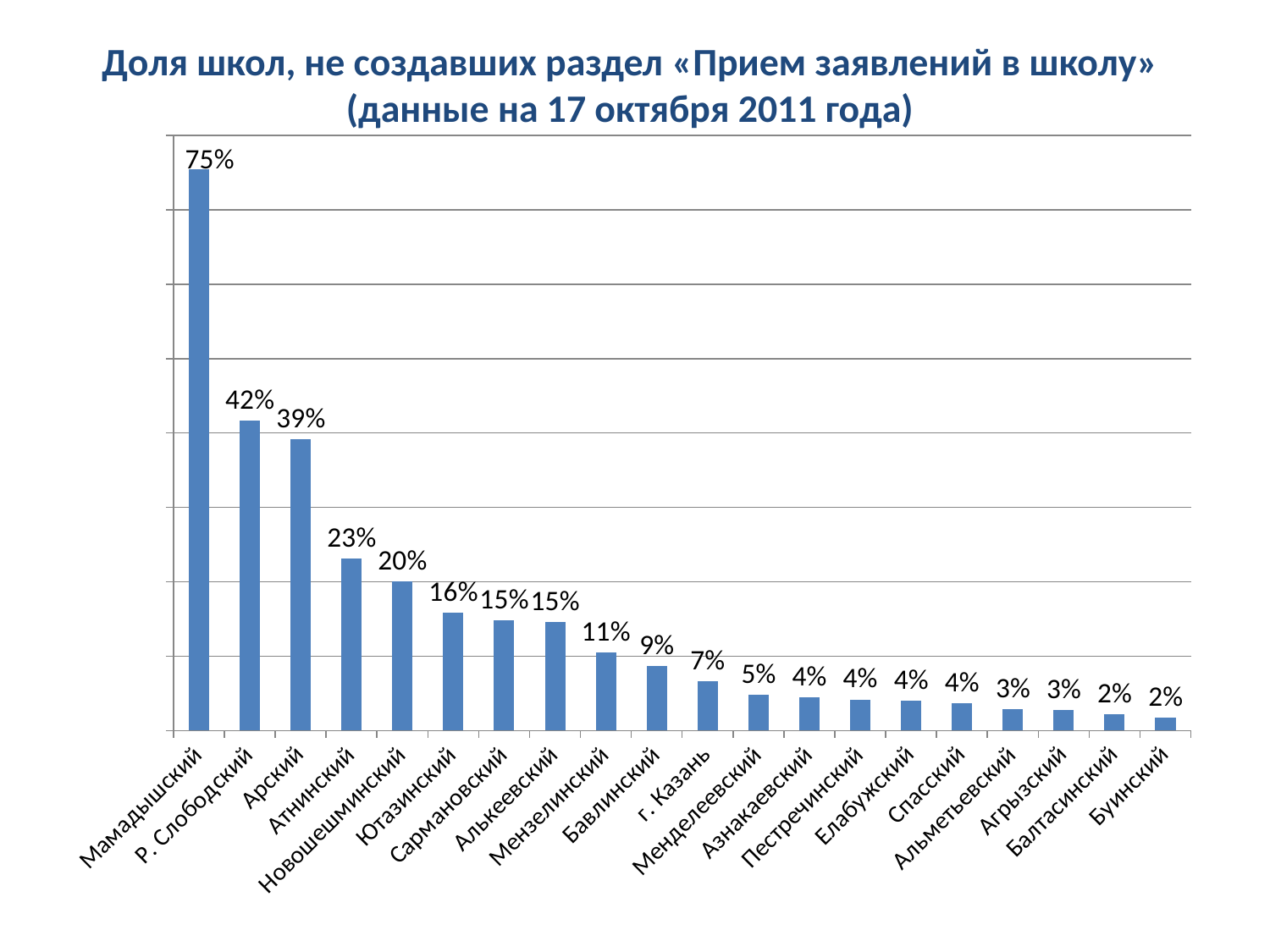

Доля школ, не создавших раздел «Прием заявлений в школу»
(данные на 17 октября 2011 года)

### Chart

| Category | Доля школ, не создавших раздел |
|---|---|
| Мамадышский | 0.7540983606557377 |
| Р. Слободский | 0.4166666666666667 |
| Арский | 0.3917525773195876 |
| Атнинский | 0.23076923076923078 |
| Новошешминский | 0.2 |
| Ютазинский | 0.15789473684210525 |
| Сармановский | 0.14814814814814814 |
| Алькеевский | 0.14634146341463414 |
| Мензелинский | 0.10526315789473684 |
| Бавлинский | 0.08695652173913043 |
| г. Казань | 0.06666666666666667 |
| Менделеевский | 0.047619047619047616 |
| Азнакаевский | 0.044444444444444446 |
| Пестречинский | 0.041666666666666664 |
| Елабужский | 0.04 |
| Спасский | 0.037037037037037035 |
| Альметьевский | 0.028985507246376812 |
| Агрызский | 0.027777777777777776 |
| Балтасинский | 0.021739130434782608 |
| Буинский | 0.017241379310344827 |